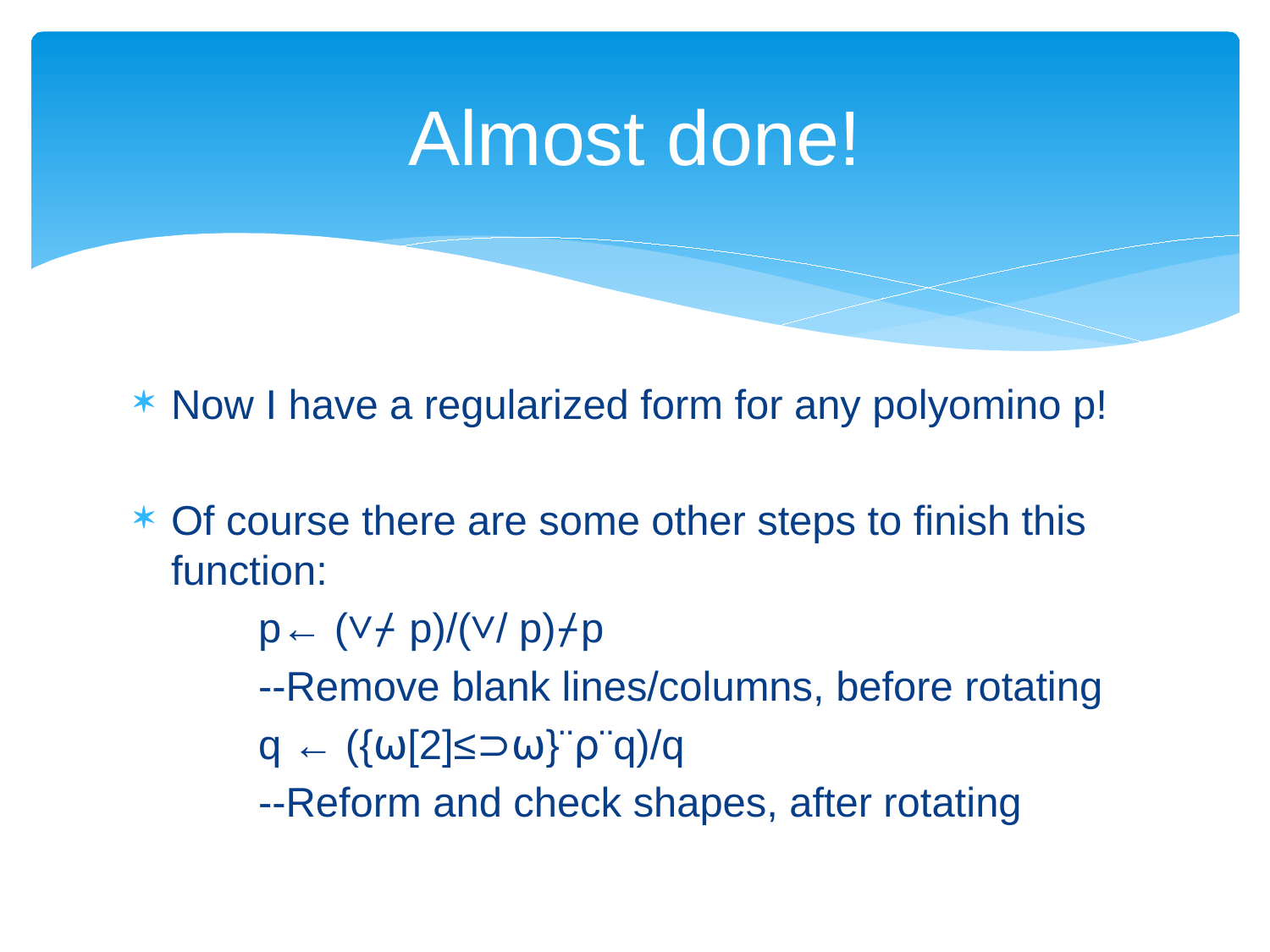

# Almost done!
Now I have a regularized form for any polyomino p!

Of course there are some other steps to finish this function:
	p← (∨⌿ p)/(∨/ p)⌿p
	--Remove blank lines/columns, before rotating
	q ← ({⍵[2]≤⊃⍵}¨⍴¨q)/q
	--Reform and check shapes, after rotating